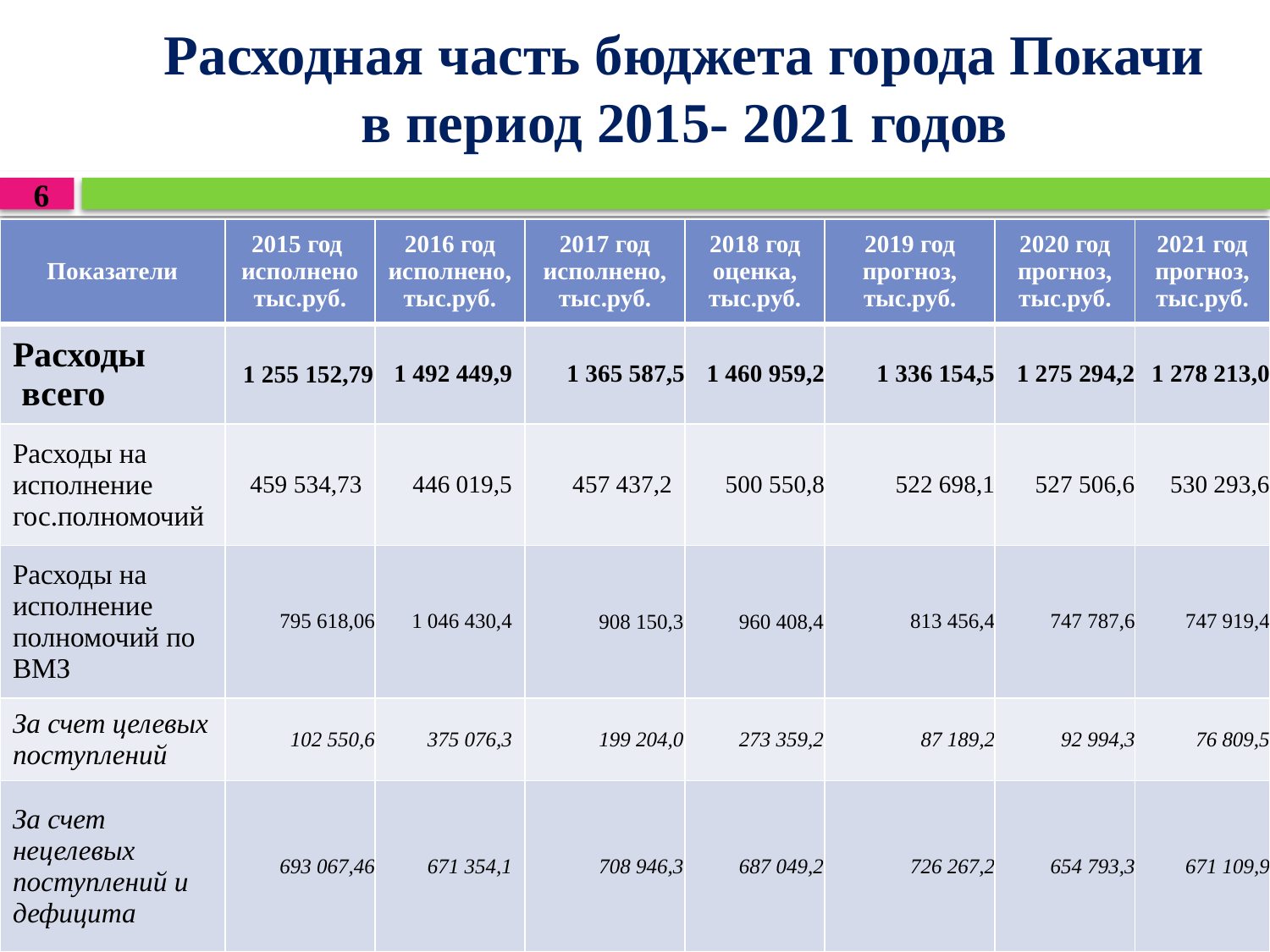

# Расходная часть бюджета города Покачи в период 2015- 2021 годов
6
| Показатели | 2015 год исполнено тыс.руб. | 2016 год исполнено, тыс.руб. | 2017 год исполнено, тыс.руб. | 2018 год оценка, тыс.руб. | 2019 год прогноз, тыс.руб. | 2020 год прогноз, тыс.руб. | 2021 год прогноз, тыс.руб. |
| --- | --- | --- | --- | --- | --- | --- | --- |
| Расходы всего | 1 255 152,79 | 1 492 449,9 | 1 365 587,5 | 1 460 959,2 | 1 336 154,5 | 1 275 294,2 | 1 278 213,0 |
| Расходы на исполнение гос.полномочий | 459 534,73 | 446 019,5 | 457 437,2 | 500 550,8 | 522 698,1 | 527 506,6 | 530 293,6 |
| Расходы на исполнение полномочий по ВМЗ | 795 618,06 | 1 046 430,4 | 908 150,3 | 960 408,4 | 813 456,4 | 747 787,6 | 747 919,4 |
| За счет целевых поступлений | 102 550,6 | 375 076,3 | 199 204,0 | 273 359,2 | 87 189,2 | 92 994,3 | 76 809,5 |
| За счет нецелевых поступлений и дефицита | 693 067,46 | 671 354,1 | 708 946,3 | 687 049,2 | 726 267,2 | 654 793,3 | 671 109,9 |